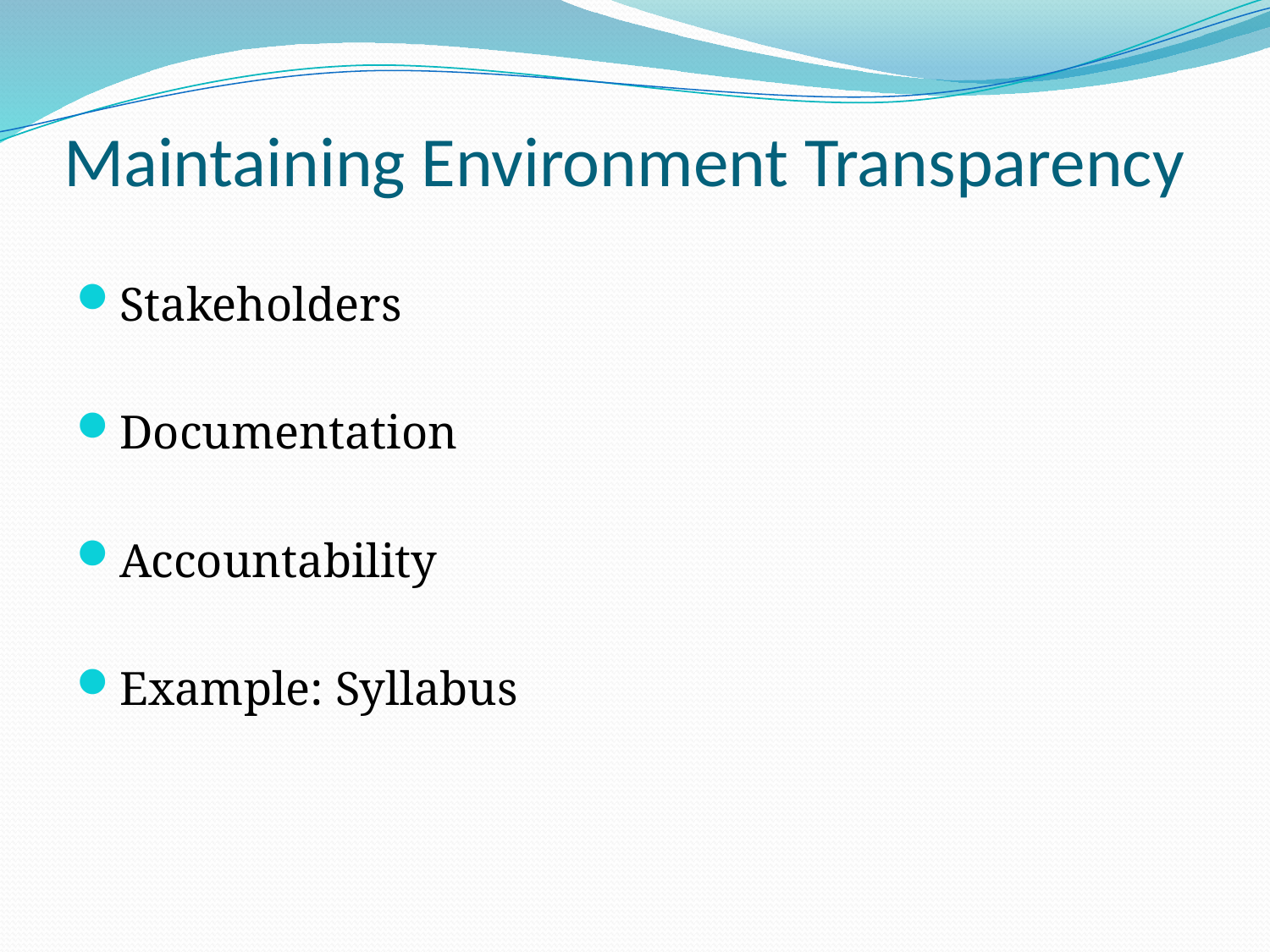

# Maintaining Environment Transparency
Stakeholders

Documentation

Accountability

Example: Syllabus